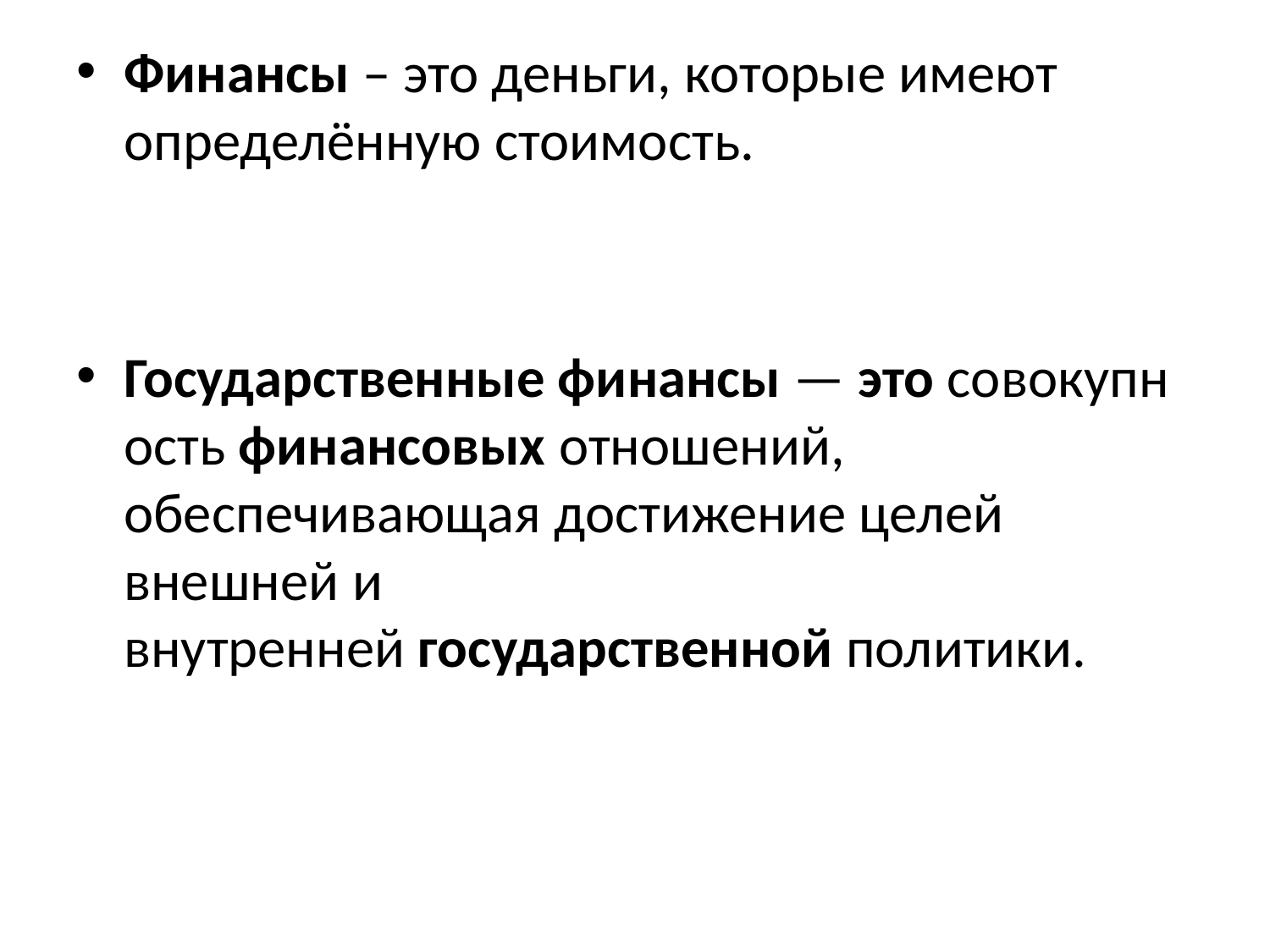

Финансы – это деньги, которые имеют определённую стоимость.

Государственные финансы — это совокупность финансовых отношений, обеспечивающая достижение целей внешней и внутренней государственной политики.